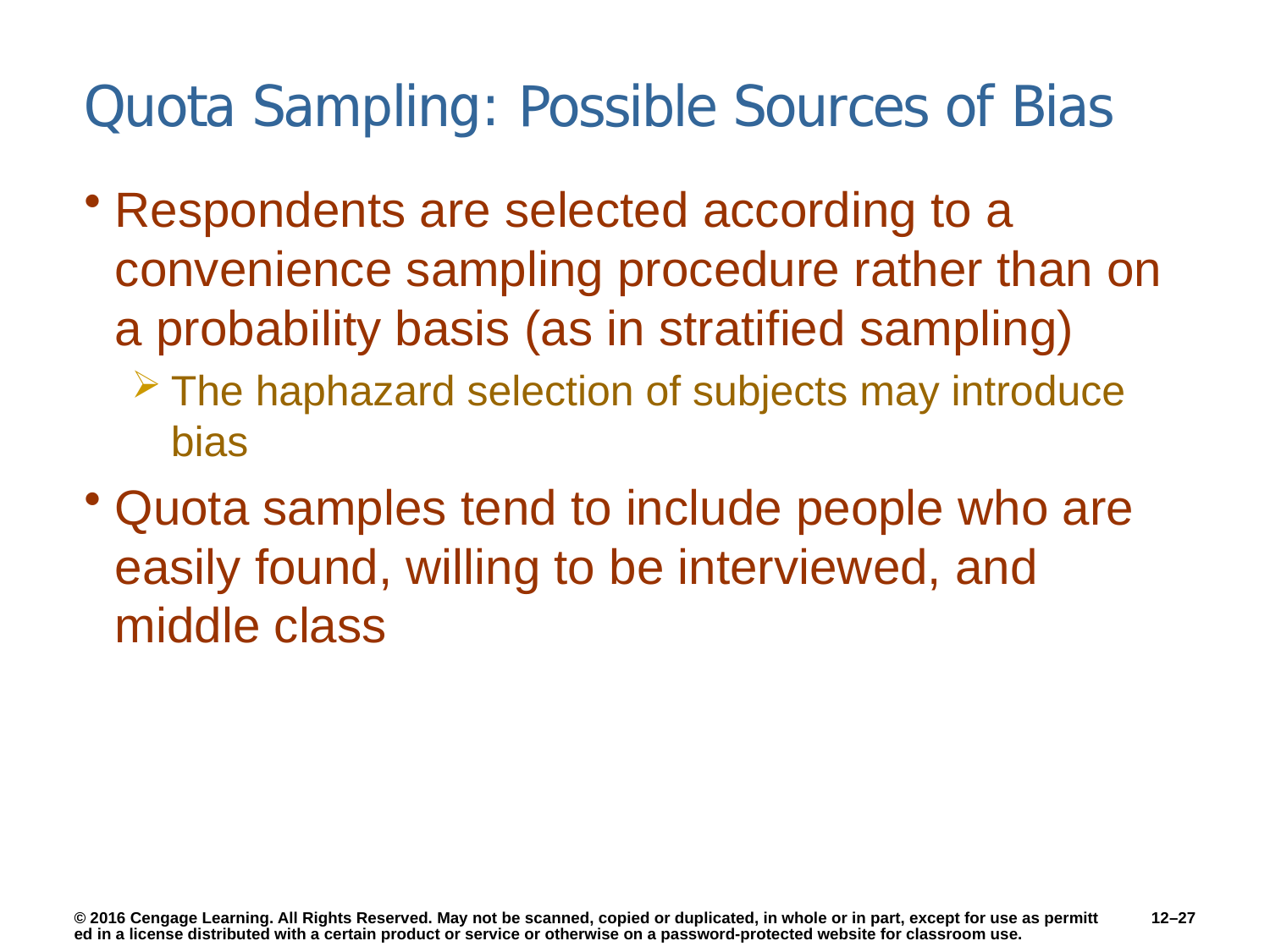

# Quota Sampling: Possible Sources of Bias
Respondents are selected according to a convenience sampling procedure rather than on a probability basis (as in stratified sampling)
The haphazard selection of subjects may introduce bias
Quota samples tend to include people who are easily found, willing to be interviewed, and middle class
12–27
© 2016 Cengage Learning. All Rights Reserved. May not be scanned, copied or duplicated, in whole or in part, except for use as permitted in a license distributed with a certain product or service or otherwise on a password-protected website for classroom use.